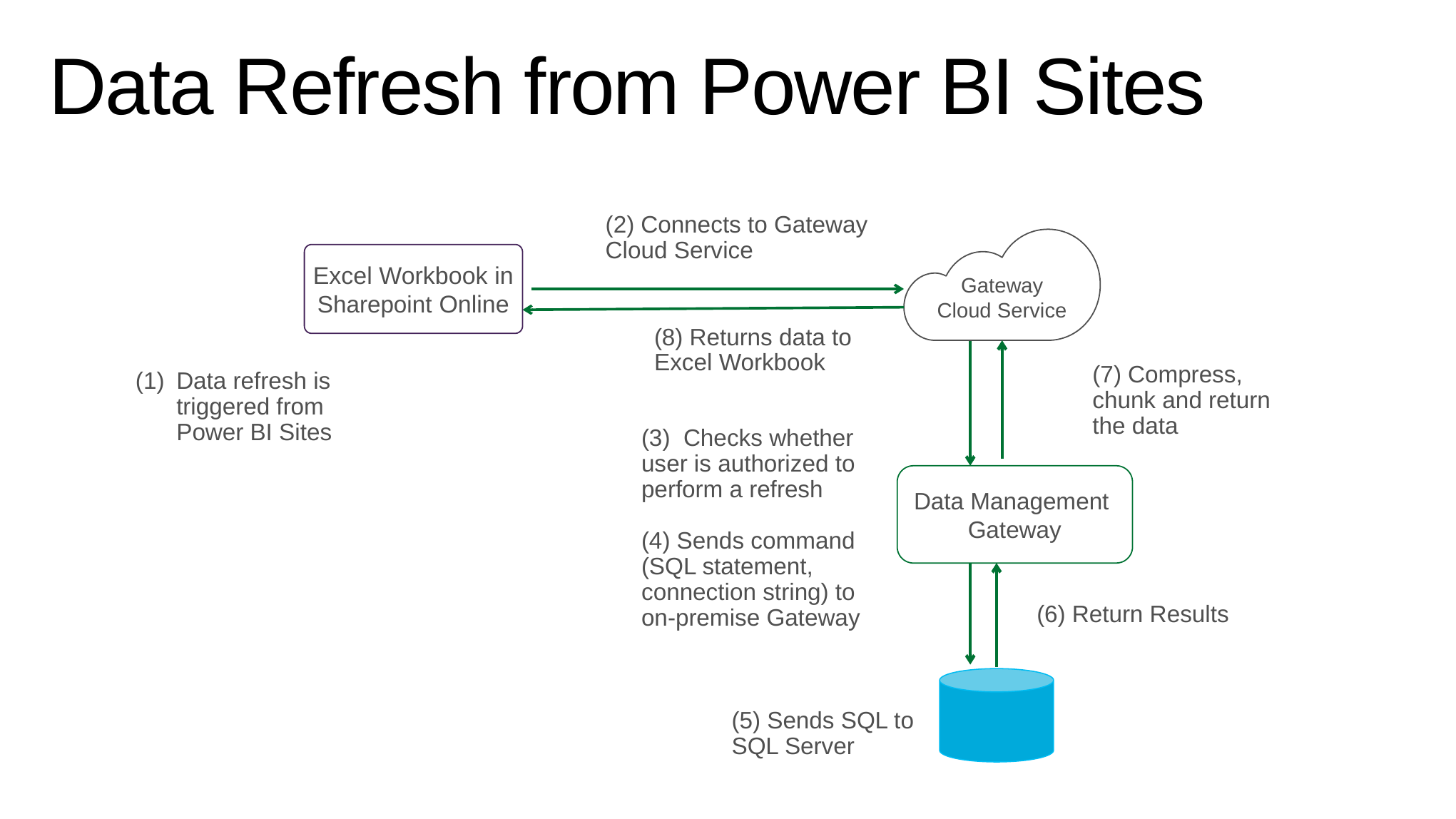

# Data Refresh from Power BI Sites
(2) Connects to Gateway Cloud Service

Gateway
Cloud Service
Excel Workbook in Sharepoint Online
(8) Returns data to Excel Workbook
(7) Compress, chunk and return the data
Data refresh is triggered from Power BI Sites
(3)  Checks whether user is authorized to perform a refresh
(4) Sends command (SQL statement, connection string) to on-premise Gateway
Data Management
Gateway
(6) Return Results

(5) Sends SQL to
SQL Server